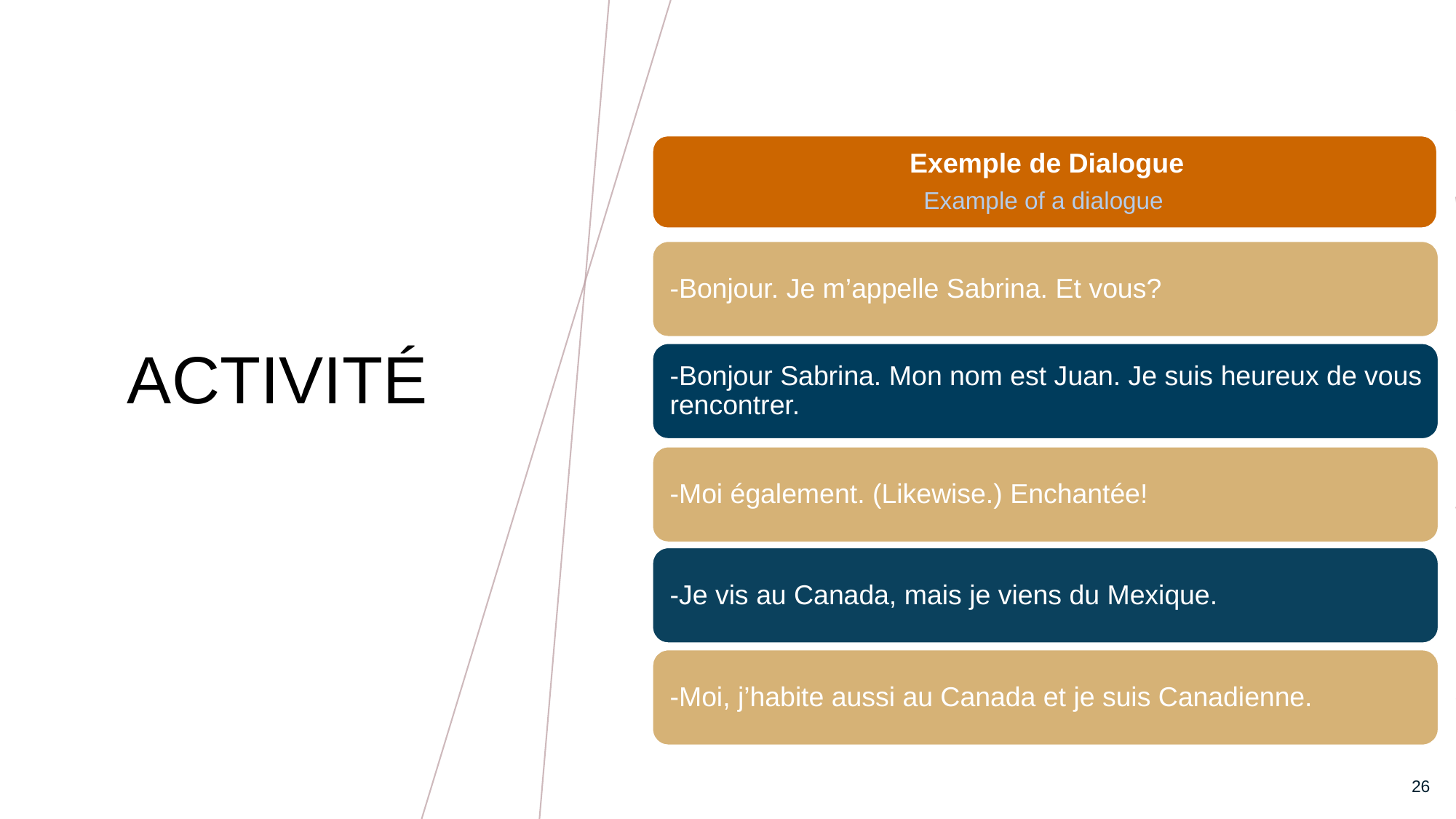

# Activité
Exemple de Dialogue
Example of a dialogue
-Bonjour. Je m’appelle Sabrina. Et vous?
-Bonjour Sabrina. Mon nom est Juan. Je suis heureux de vous rencontrer.
-Moi également. (Likewise.) Enchantée!
-Je vis au Canada, mais je viens du Mexique.
-Moi, j’habite aussi au Canada et je suis Canadienne.
26